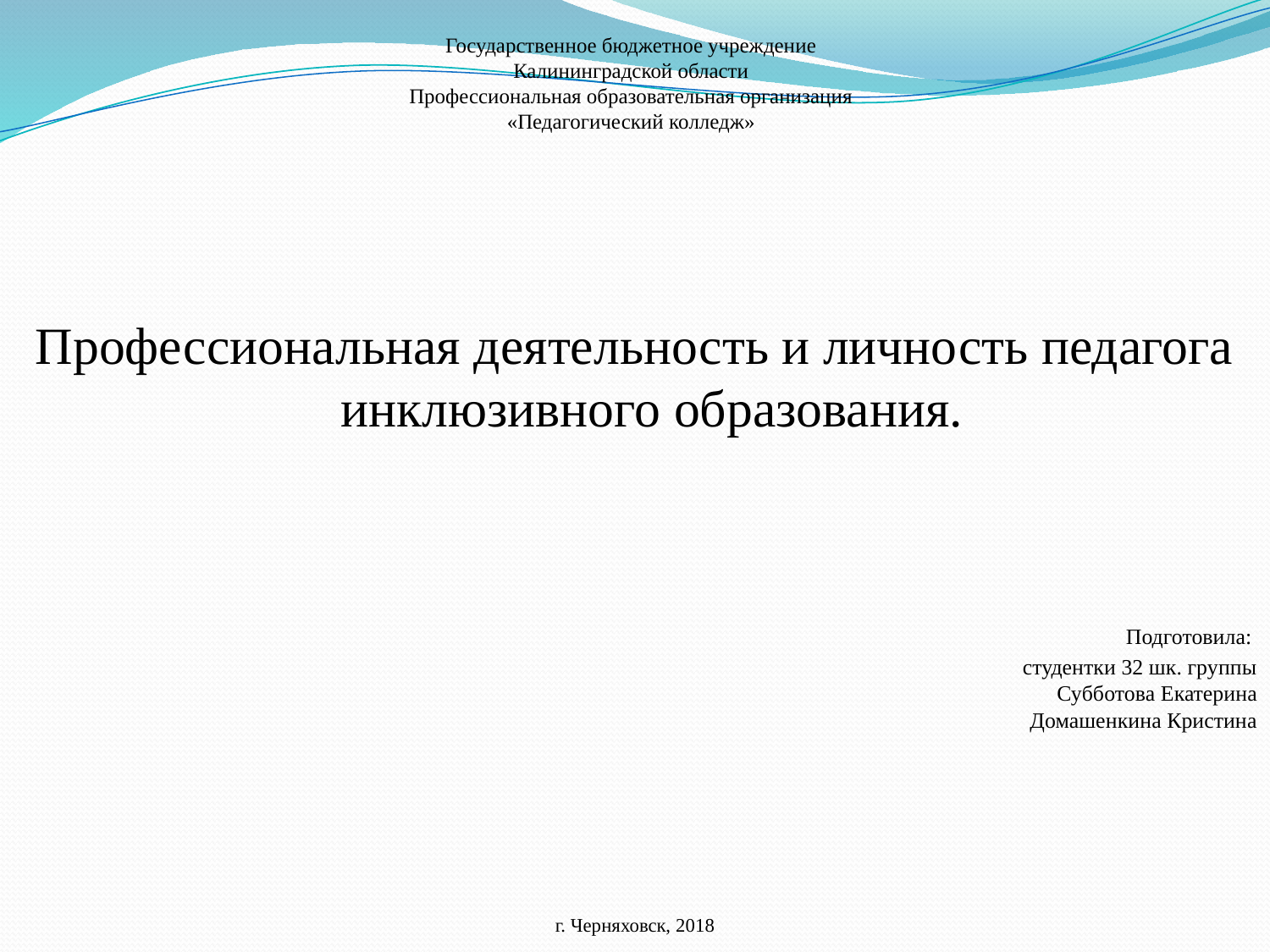

# Государственное бюджетное учреждение Калининградской области Профессиональная образовательная организация «Педагогический колледж»

Профессиональная деятельность и личность педагога инклюзивного образования.

Подготовила:
студентки 32 шк. группы
Субботова Екатерина
Домашенкина Кристина

г. Черняховск, 2018